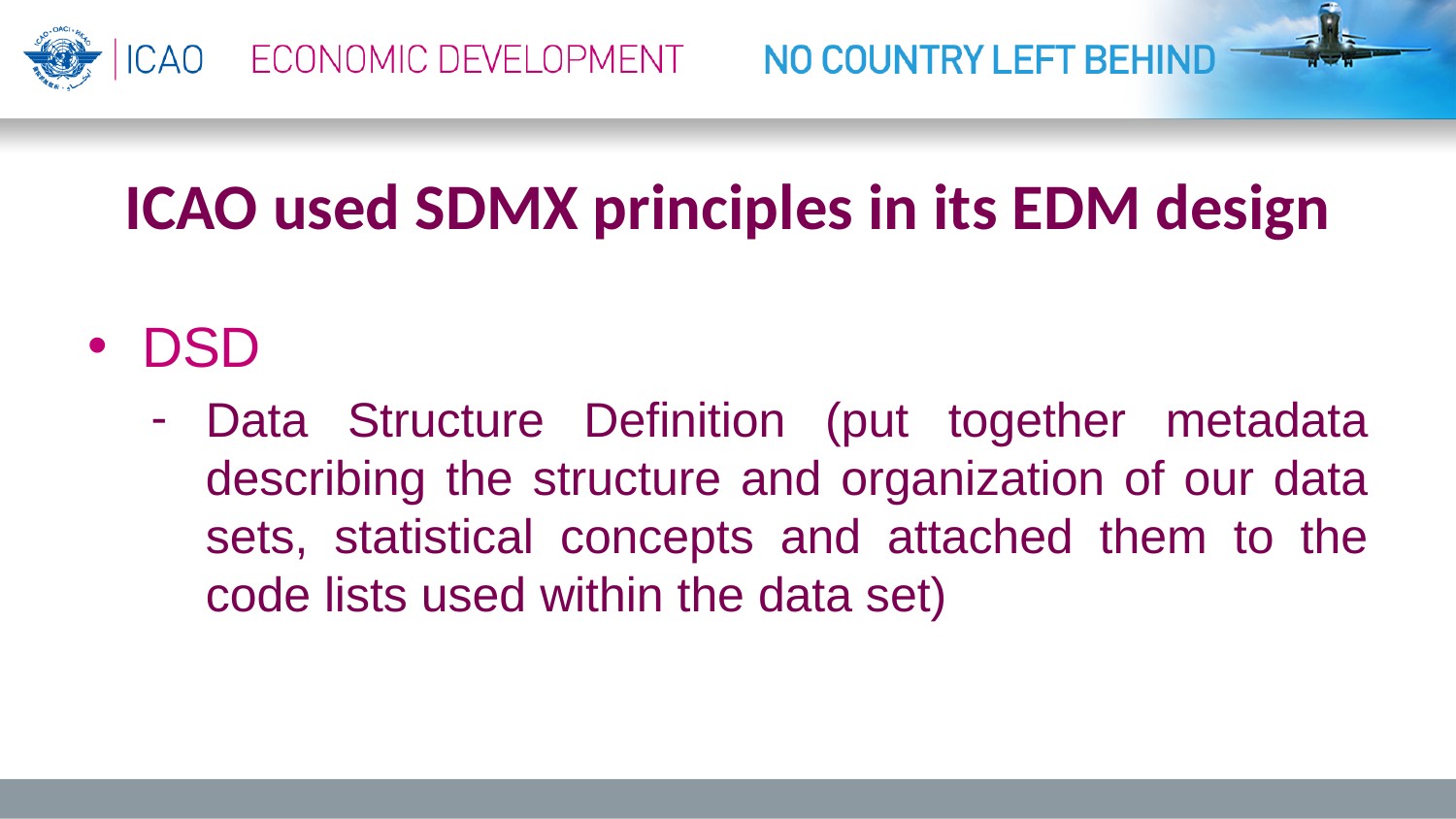

# ICAO used SDMX principles in its EDM design
DSD
Data Structure Definition (put together metadata describing the structure and organization of our data sets, statistical concepts and attached them to the code lists used within the data set)